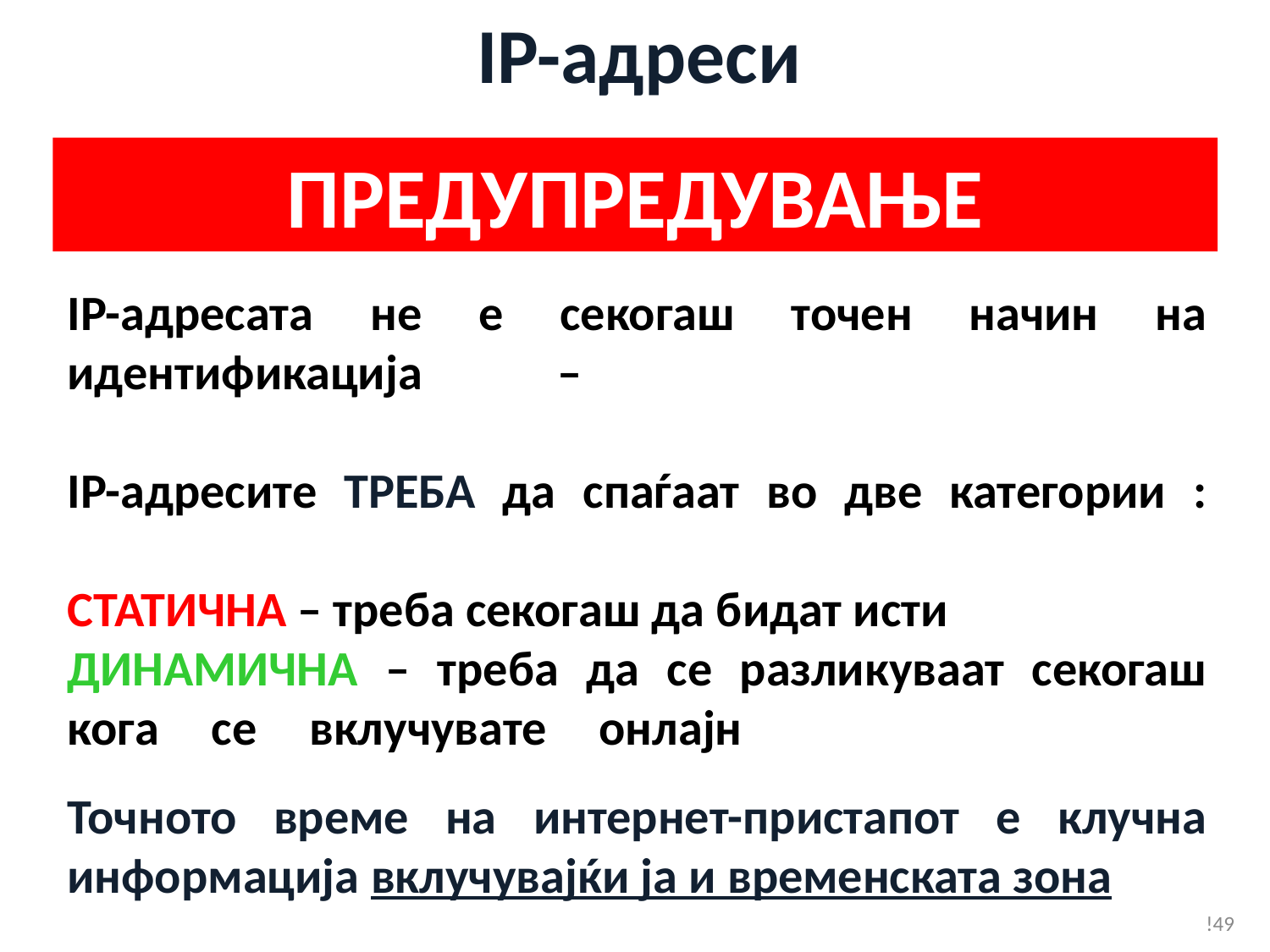

# IP-адреси
ПРЕДУПРЕДУВАЊЕ
IP-адресата не е секогаш точен начин на идентификација –
IP-адресите ТРЕБА да спаѓаат во две категории :
СТАТИЧНА – треба секогаш да бидат исти
ДИНАМИЧНА – треба да се разликуваат секогаш кога се вклучувате онлајн
Точното време на интернет-пристапот е клучна информација вклучувајќи ја и временската зона
!49